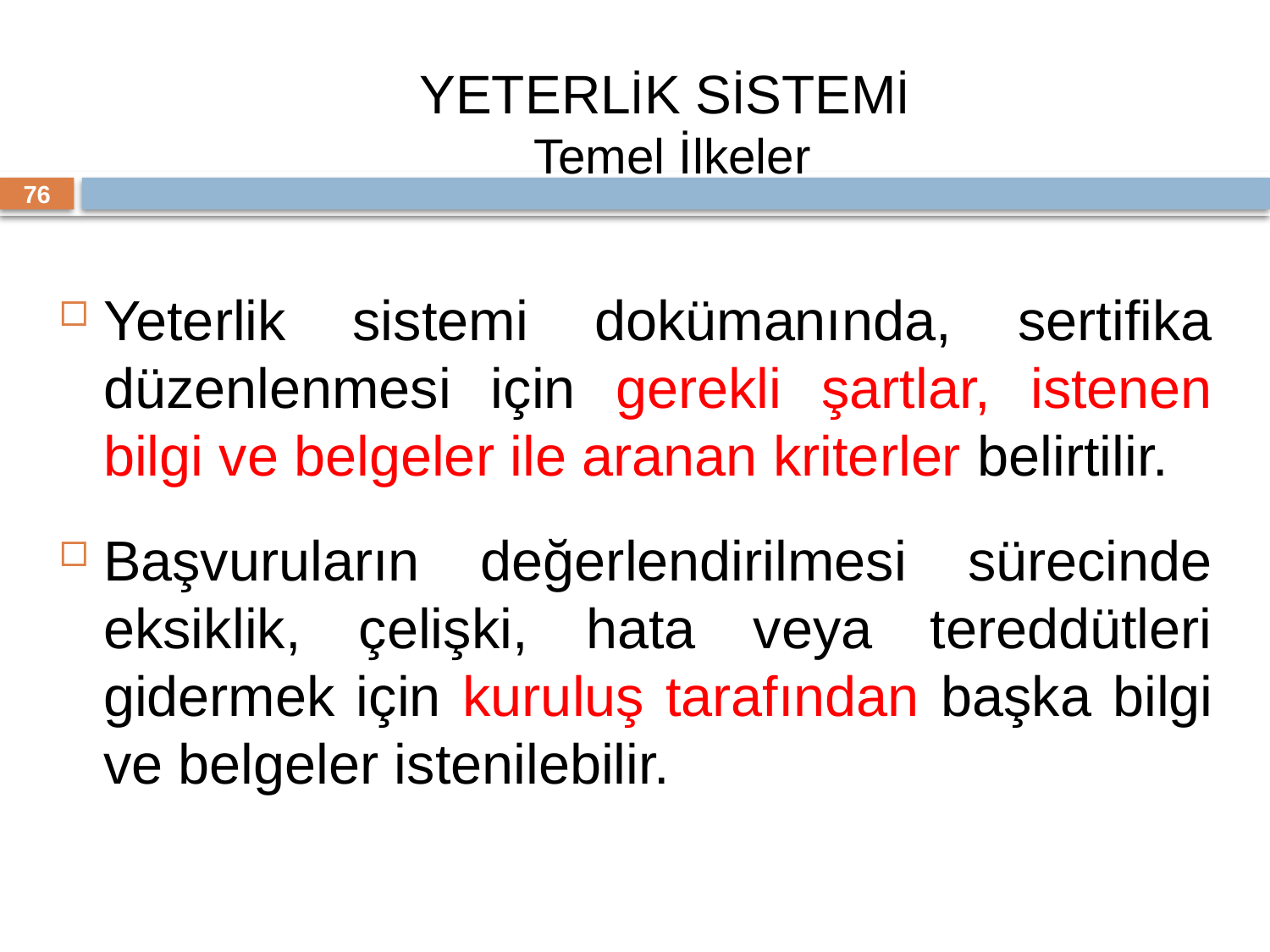

YETERLİK SİSTEMİ
Temel İlkeler
76
Yeterlik sistemi dokümanında, sertifika düzenlenmesi için gerekli şartlar, istenen bilgi ve belgeler ile aranan kriterler belirtilir.

Başvuruların değerlendirilmesi sürecinde eksiklik, çelişki, hata veya tereddütleri gidermek için kuruluş tarafından başka bilgi ve belgeler istenilebilir.